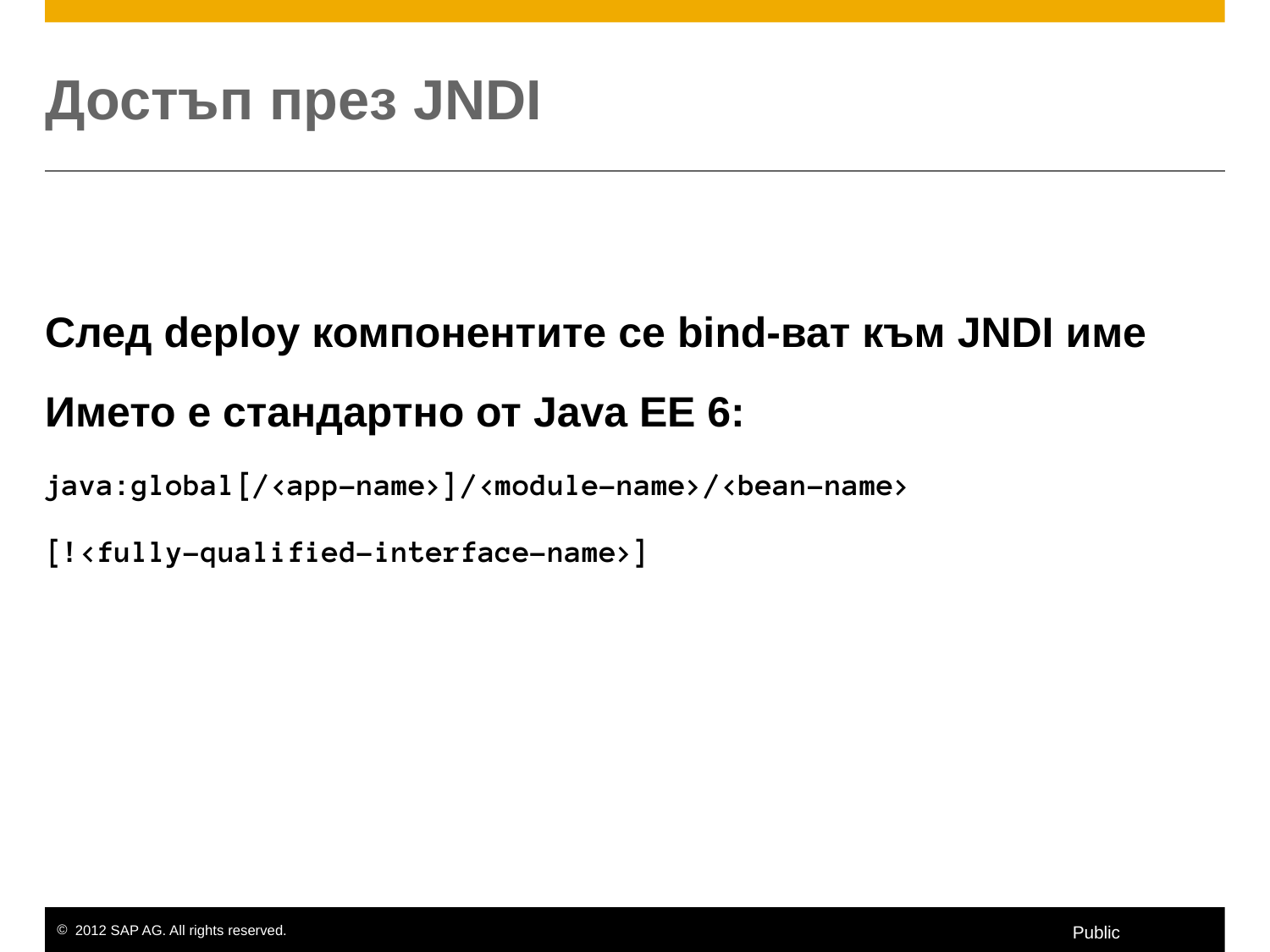

# Достъп през JNDI
След deploy компонентите се bind-ват към JNDI име
Името е стандартно от Java EE 6:
java:global[/<app-name>]/<module-name>/<bean-name>
[!<fully-qualified-interface-name>]